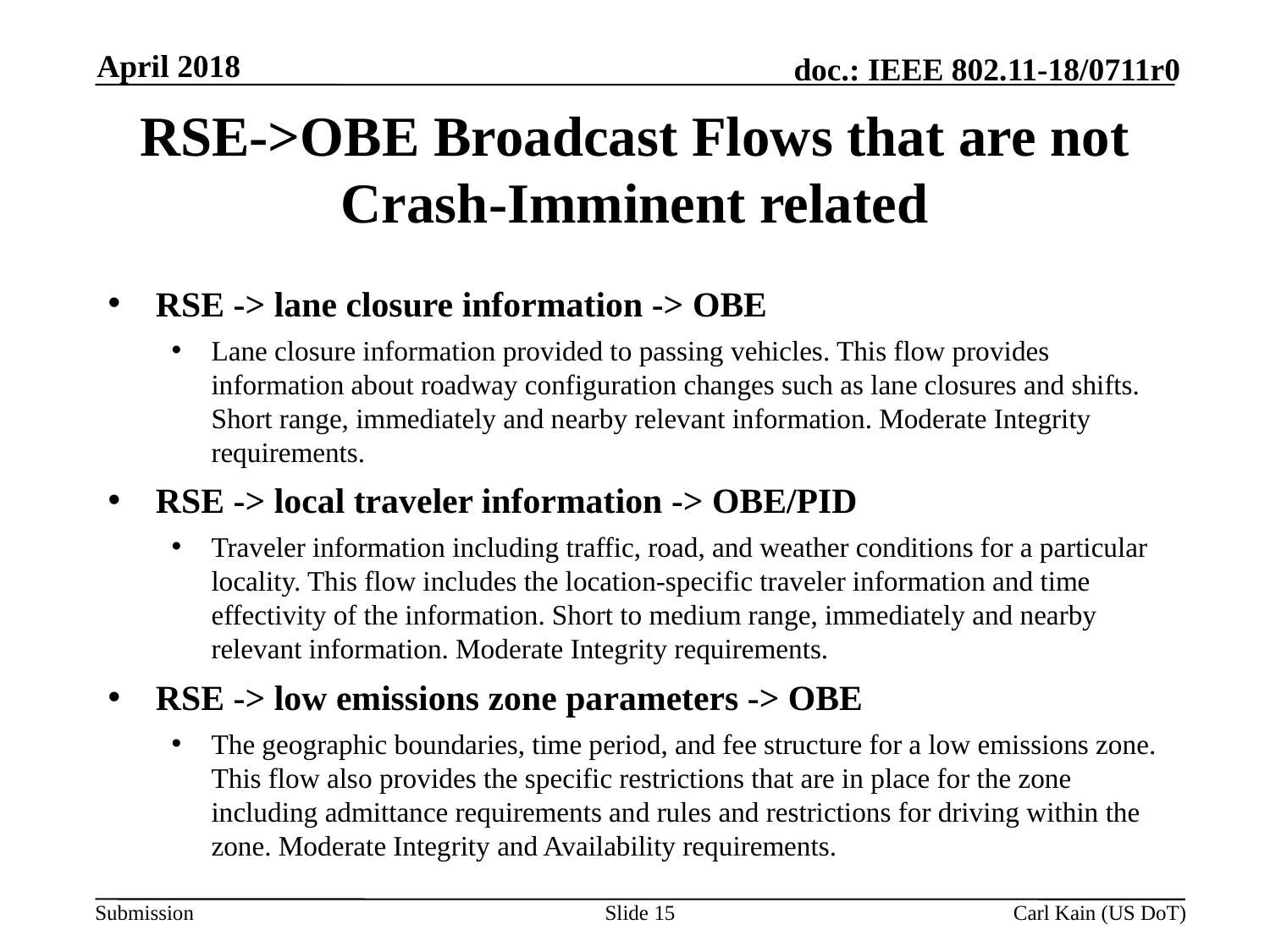

April 2018
# RSE->OBE Broadcast Flows that are not Crash-Imminent related
RSE -> lane closure information -> OBE
Lane closure information provided to passing vehicles. This flow provides information about roadway configuration changes such as lane closures and shifts. Short range, immediately and nearby relevant information. Moderate Integrity requirements.
RSE -> local traveler information -> OBE/PID
Traveler information including traffic, road, and weather conditions for a particular locality. This flow includes the location-specific traveler information and time effectivity of the information. Short to medium range, immediately and nearby relevant information. Moderate Integrity requirements.
RSE -> low emissions zone parameters -> OBE
The geographic boundaries, time period, and fee structure for a low emissions zone. This flow also provides the specific restrictions that are in place for the zone including admittance requirements and rules and restrictions for driving within the zone. Moderate Integrity and Availability requirements.
Slide 15
Carl Kain (US DoT)